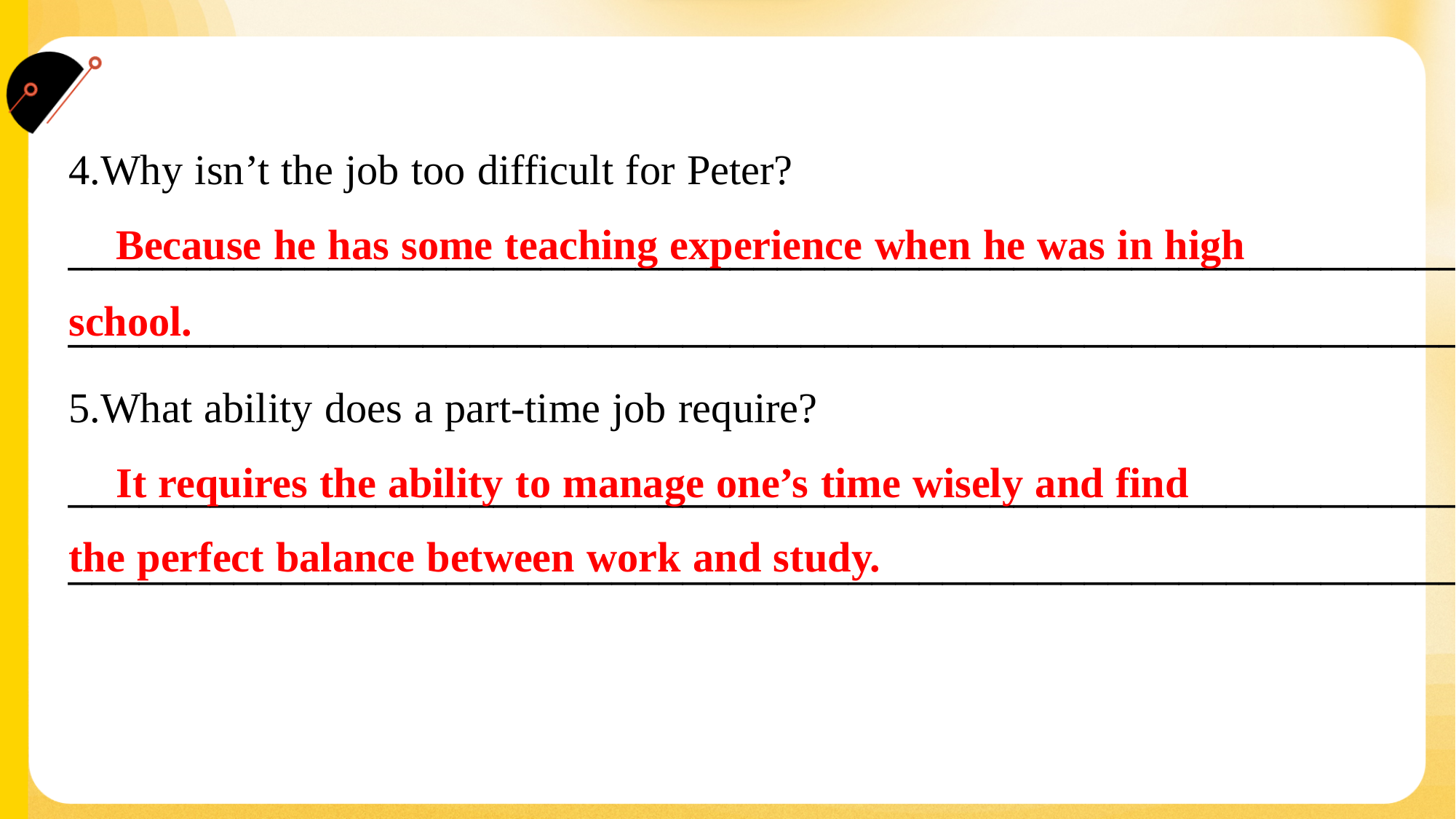

4.Why isn’t the job too difficult for Peter?
______________________________________________________________
______________________________________________________________

    Because he has some teaching experience when he was in high
school.
5.What ability does a part-time job require?
______________________________________________________________
______________________________________________________________

    It requires the ability to manage one’s time wisely and find
the perfect balance between work and study.